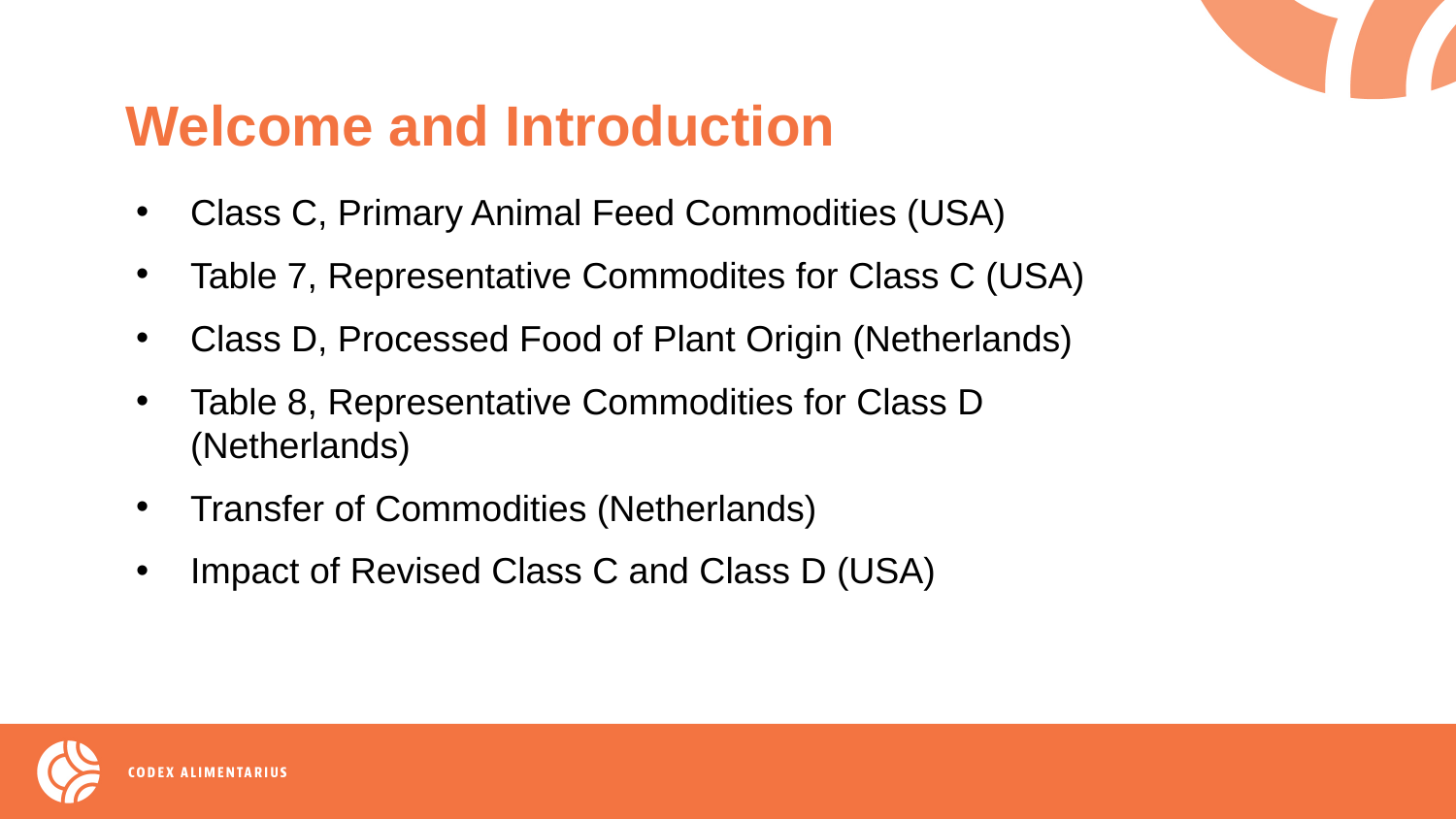

Welcome and Introduction
Class C, Primary Animal Feed Commodities (USA)

Table 7, Representative Commodites for Class C (USA)

Class D, Processed Food of Plant Origin (Netherlands)

Table 8, Representative Commodities for Class D (Netherlands)

Transfer of Commodities (Netherlands)

Impact of Revised Class C and Class D (USA)